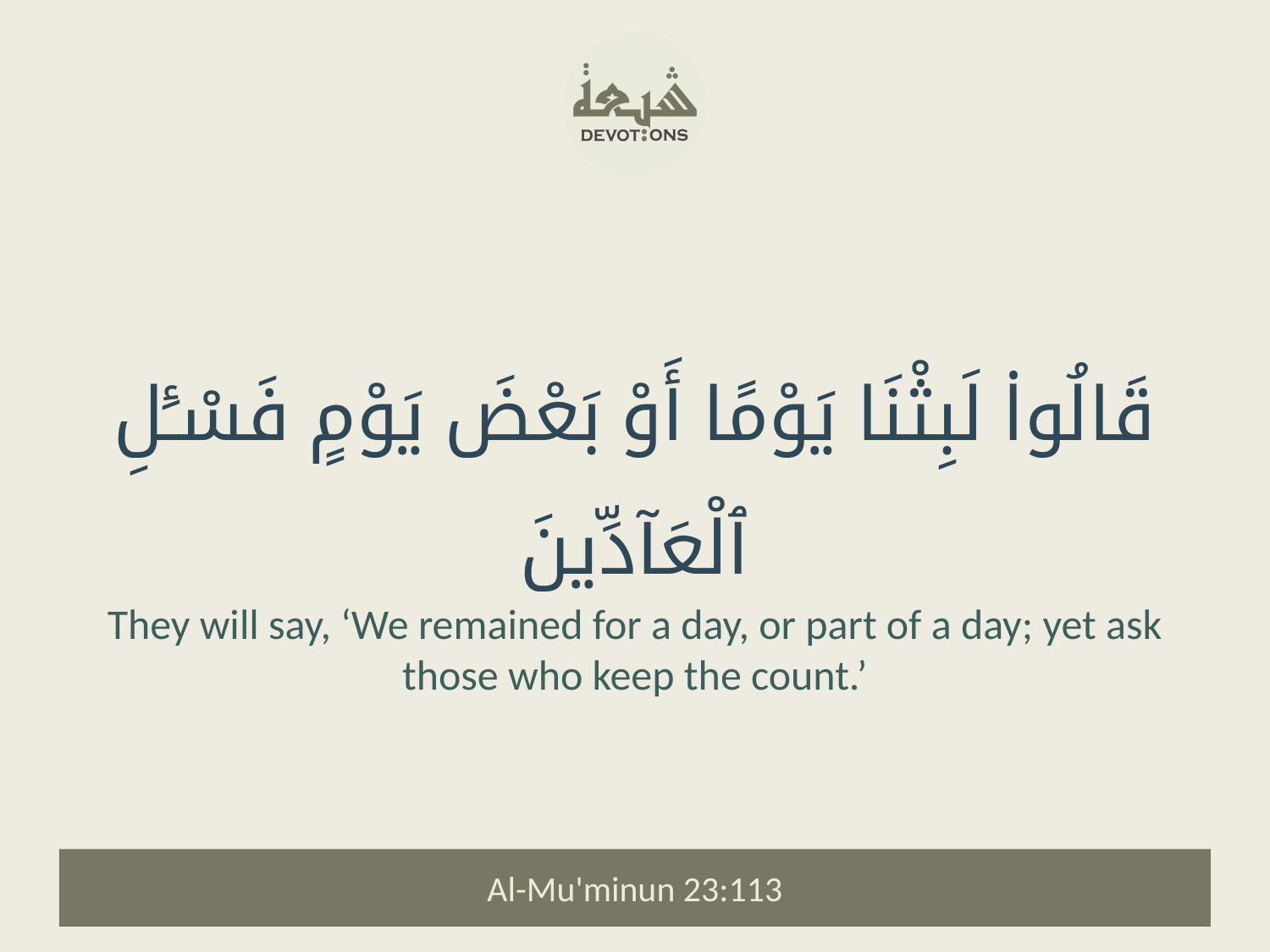

قَالُوا۟ لَبِثْنَا يَوْمًا أَوْ بَعْضَ يَوْمٍ فَسْـَٔلِ ٱلْعَآدِّينَ
They will say, ‘We remained for a day, or part of a day; yet ask those who keep the count.’
Al-Mu'minun 23:113